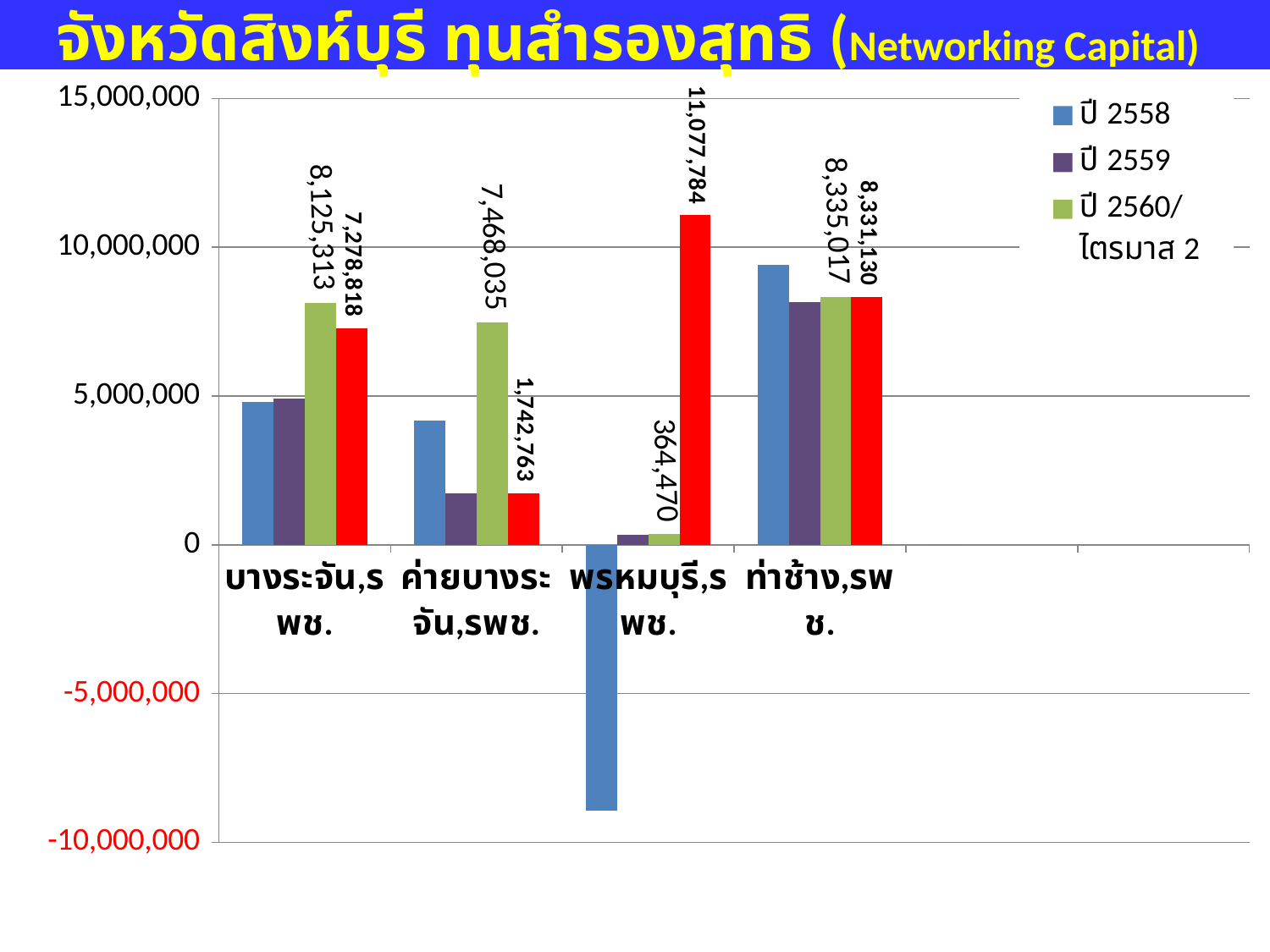

# จังหวัดสิงห์บุรี ทุนสำรองสุทธิ (Networking Capital)

### Chart

| Category | ปี 2558 | ปี 2559 | ปี 2560/ไตรมาส 2 | ปี 2560/ไตรมาส 4 |
|---|---|---|---|---|
| บางระจัน,รพช. | 4789755.0 | 4918409.0 | 8125313.0 | 7278818.250000015 |
| ค่ายบางระจัน,รพช. | 4168735.0 | 1742763.0 | 7468035.0 | 1742763.0 |
| พรหมบุรี,รพช. | -8940116.0 | 326221.0 | 364470.0 | 11077783.770000003 |
| ท่าช้าง,รพช. | 9418447.0 | 8168787.0 | 8335017.0 | 8331130.289999999 |